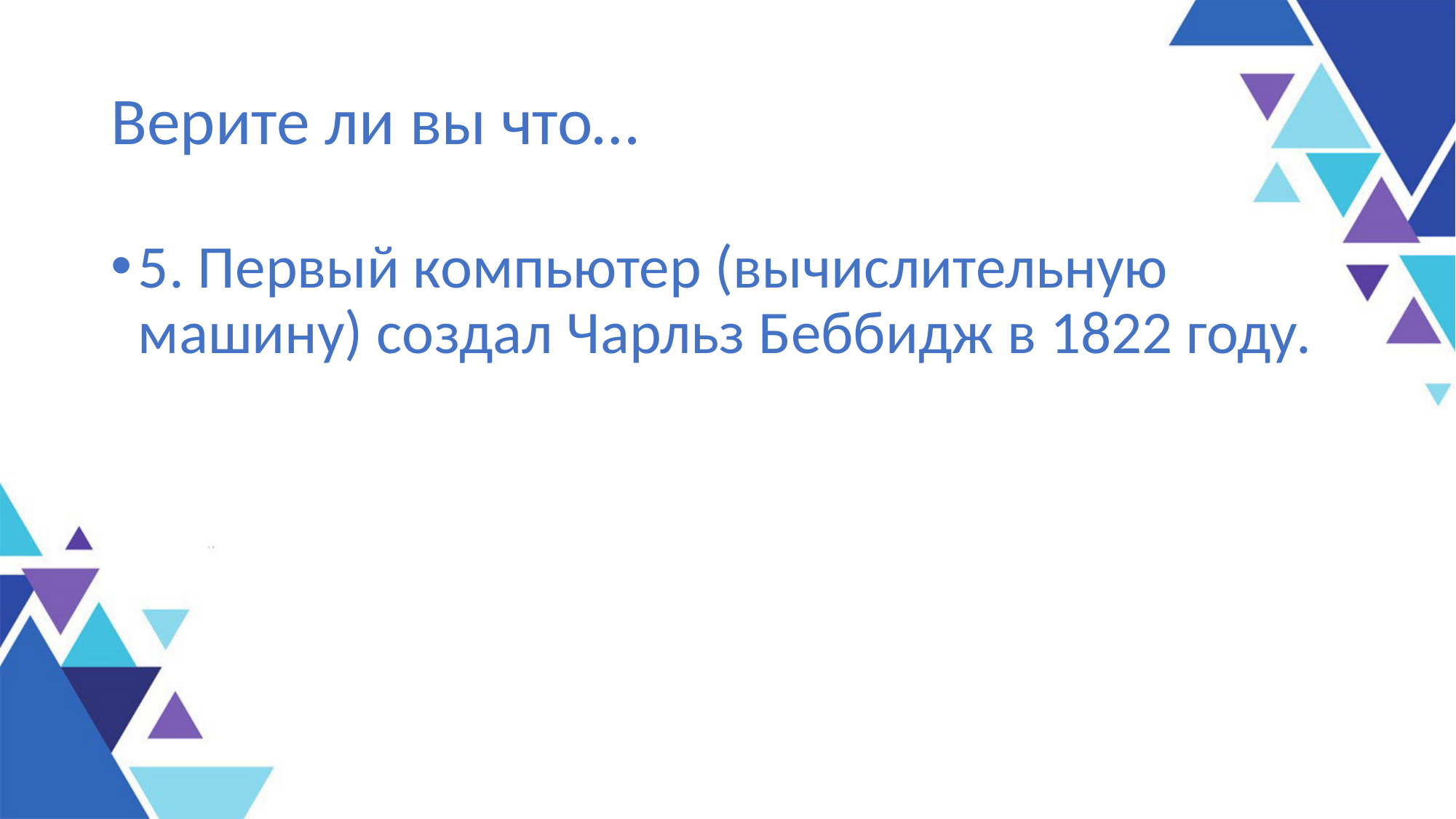

# Верите ли вы что…
5. Первый компьютер (вычислительную машину) создал Чарльз Беббидж в 1822 году.